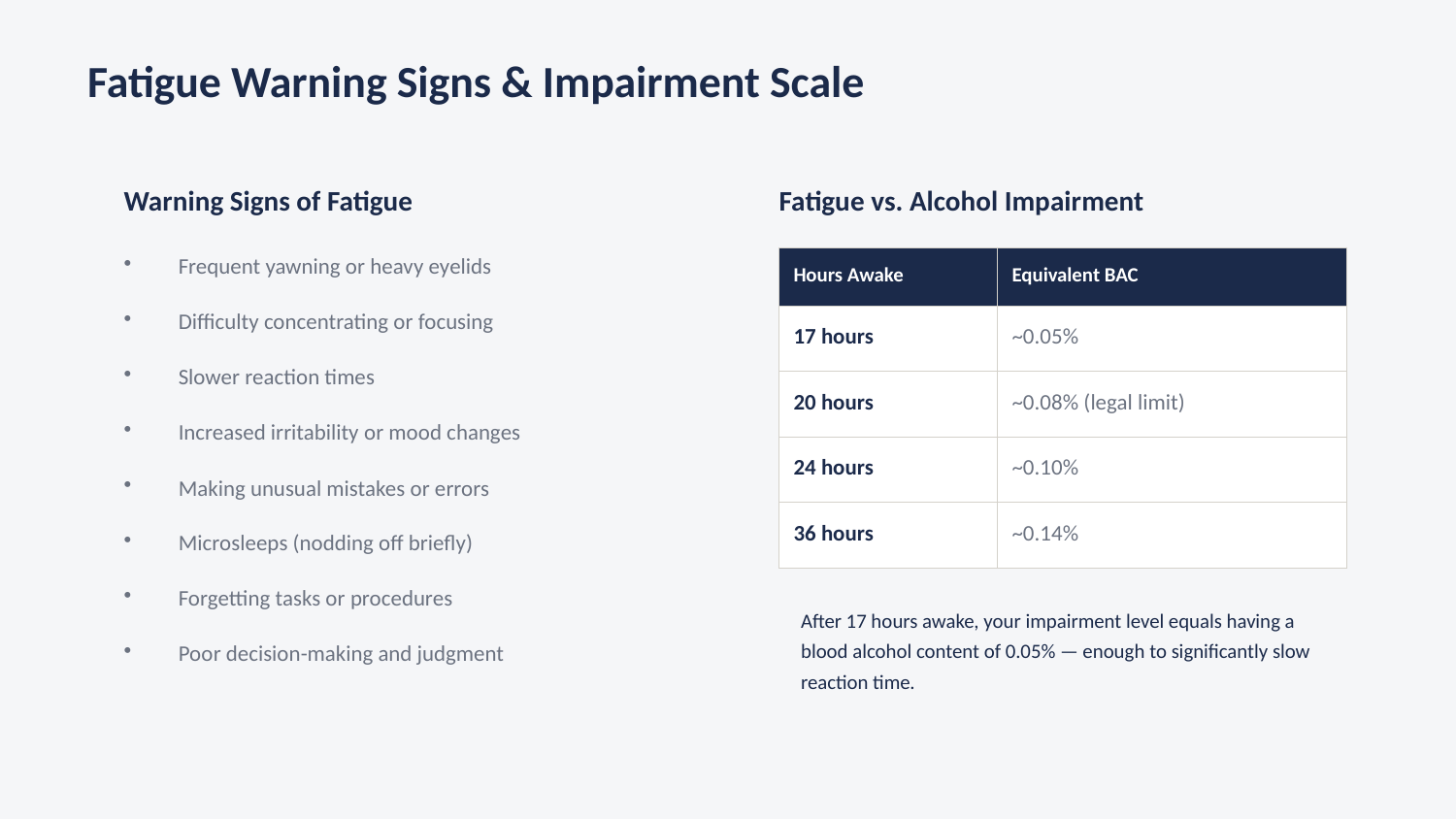

Fatigue Warning Signs & Impairment Scale

Warning Signs of Fatigue
Fatigue vs. Alcohol Impairment
Frequent yawning or heavy eyelids
| Hours Awake | Equivalent BAC |
| --- | --- |
| 17 hours | ~0.05% |
| 20 hours | ~0.08% (legal limit) |
| 24 hours | ~0.10% |
| 36 hours | ~0.14% |
Difficulty concentrating or focusing
Slower reaction times
Increased irritability or mood changes
Making unusual mistakes or errors
Microsleeps (nodding off briefly)
Forgetting tasks or procedures

After 17 hours awake, your impairment level equals having a blood alcohol content of 0.05% — enough to significantly slow reaction time.
Poor decision-making and judgment